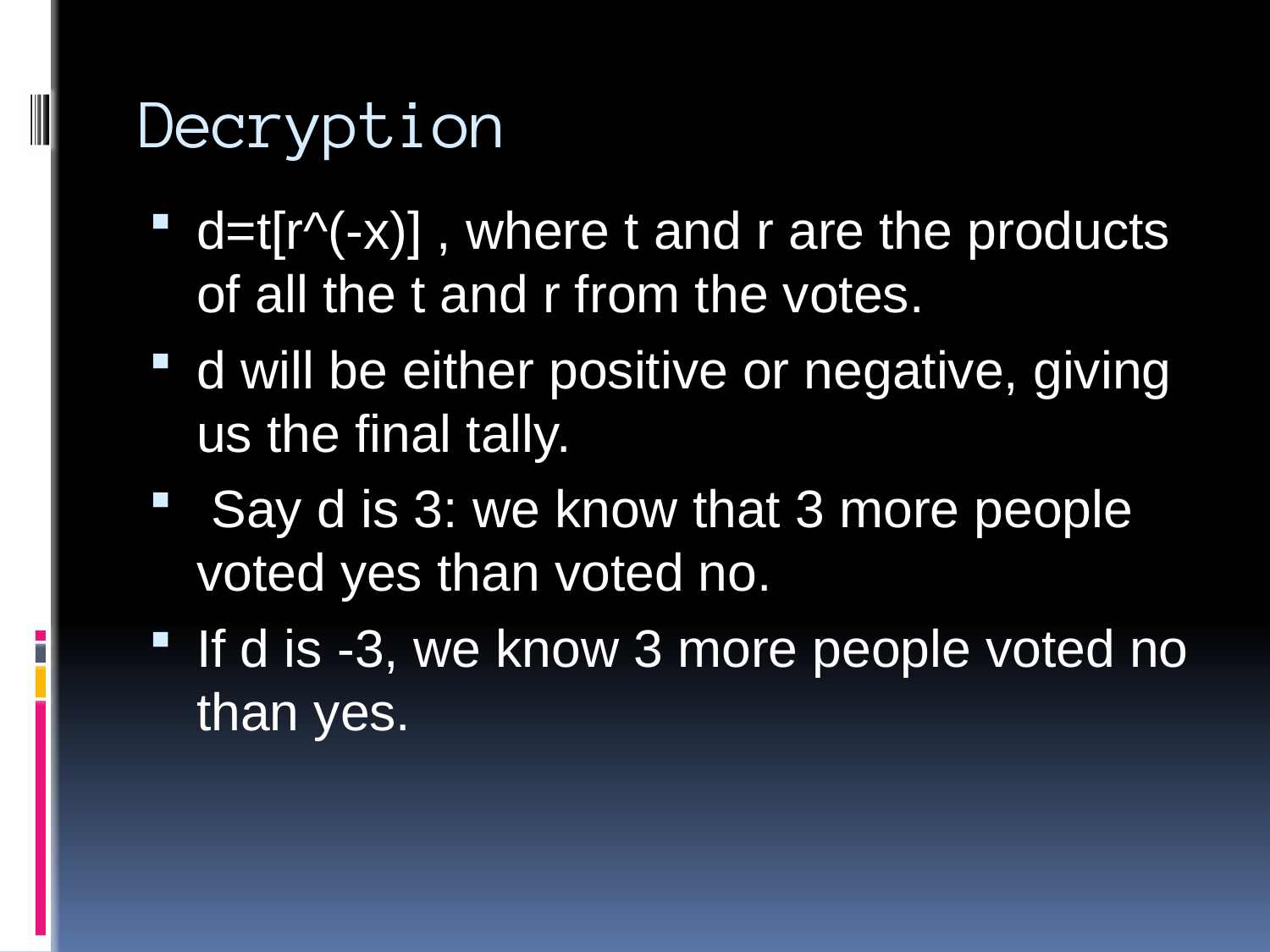

# Decryption
d=t[r^(-x)] , where t and r are the products of all the t and r from the votes.
d will be either positive or negative, giving us the final tally.
 Say d is 3: we know that 3 more people voted yes than voted no.
If d is -3, we know 3 more people voted no than yes.